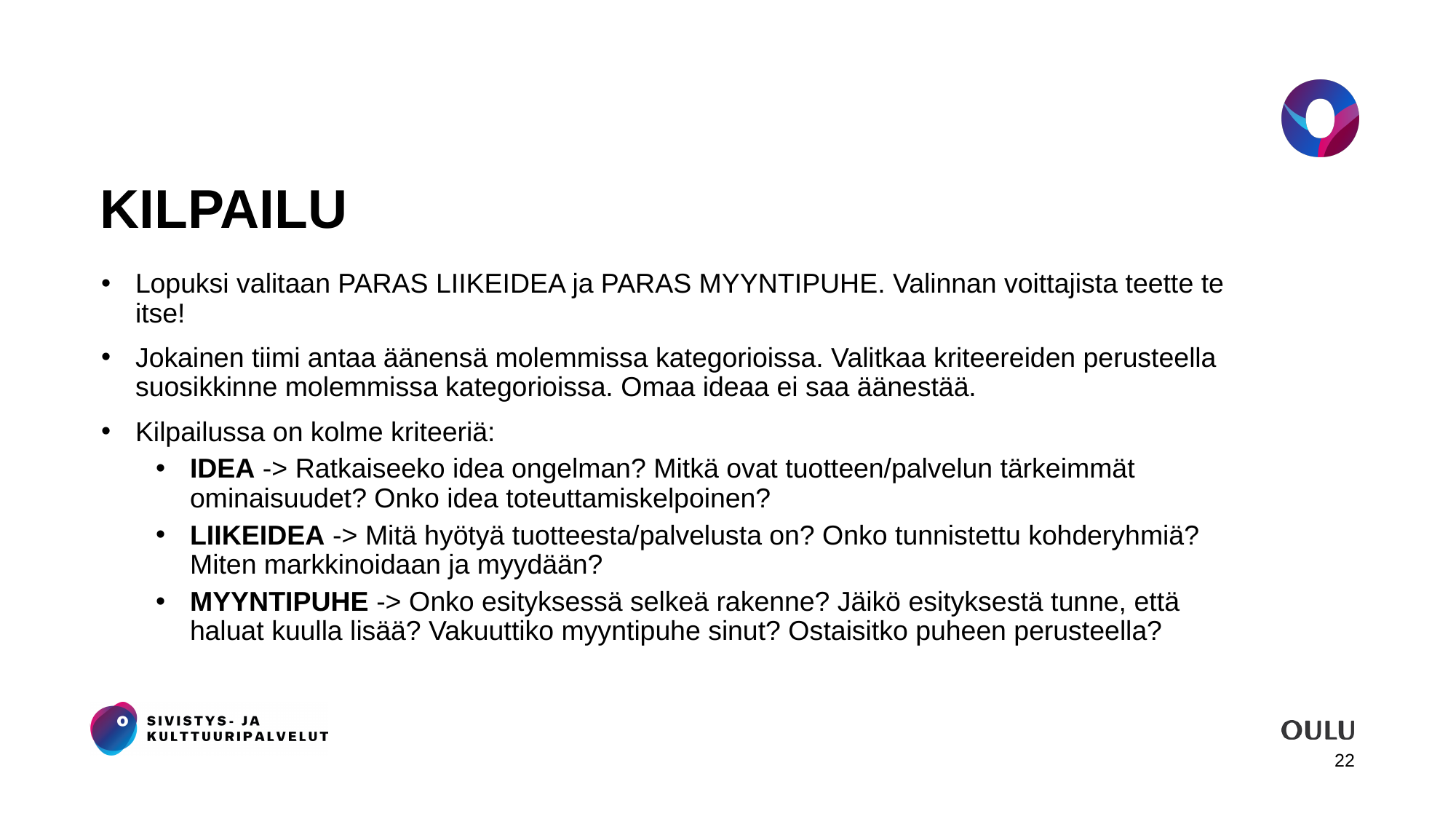

# KILPAILU
Lopuksi valitaan PARAS LIIKEIDEA ja PARAS MYYNTIPUHE. Valinnan voittajista teette te itse!
Jokainen tiimi antaa äänensä molemmissa kategorioissa. Valitkaa kriteereiden perusteella suosikkinne molemmissa kategorioissa. Omaa ideaa ei saa äänestää.
Kilpailussa on kolme kriteeriä:
IDEA -> Ratkaiseeko idea ongelman? Mitkä ovat tuotteen/palvelun tärkeimmät ominaisuudet? Onko idea toteuttamiskelpoinen?
LIIKEIDEA -> Mitä hyötyä tuotteesta/palvelusta on? Onko tunnistettu kohderyhmiä? Miten markkinoidaan ja myydään?
MYYNTIPUHE -> Onko esityksessä selkeä rakenne? Jäikö esityksestä tunne, että haluat kuulla lisää? Vakuuttiko myyntipuhe sinut? Ostaisitko puheen perusteella?

22